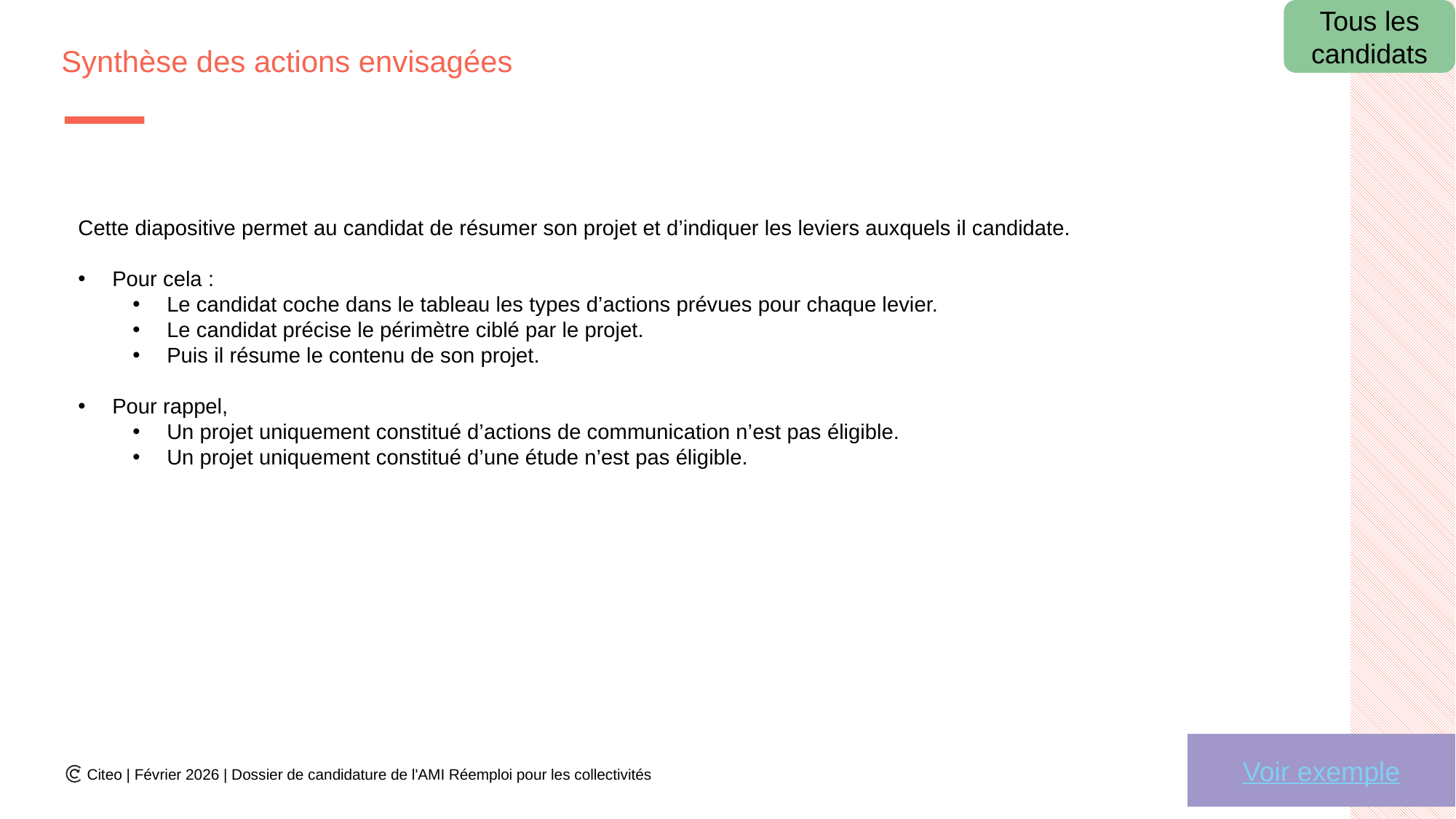

Tous les candidats

# Synthèse des actions envisagées
Cette diapositive permet au candidat de résumer son projet et d’indiquer les leviers auxquels il candidate.

Pour cela :
Le candidat coche dans le tableau les types d’actions prévues pour chaque levier.
Le candidat précise le périmètre ciblé par le projet.
Puis il résume le contenu de son projet.

Pour rappel,
Un projet uniquement constitué d’actions de communication n’est pas éligible.
Un projet uniquement constitué d’une étude n’est pas éligible.

Voir exemple
Citeo | Février 2026 | Dossier de candidature de l'AMI Réemploi pour les collectivités
8